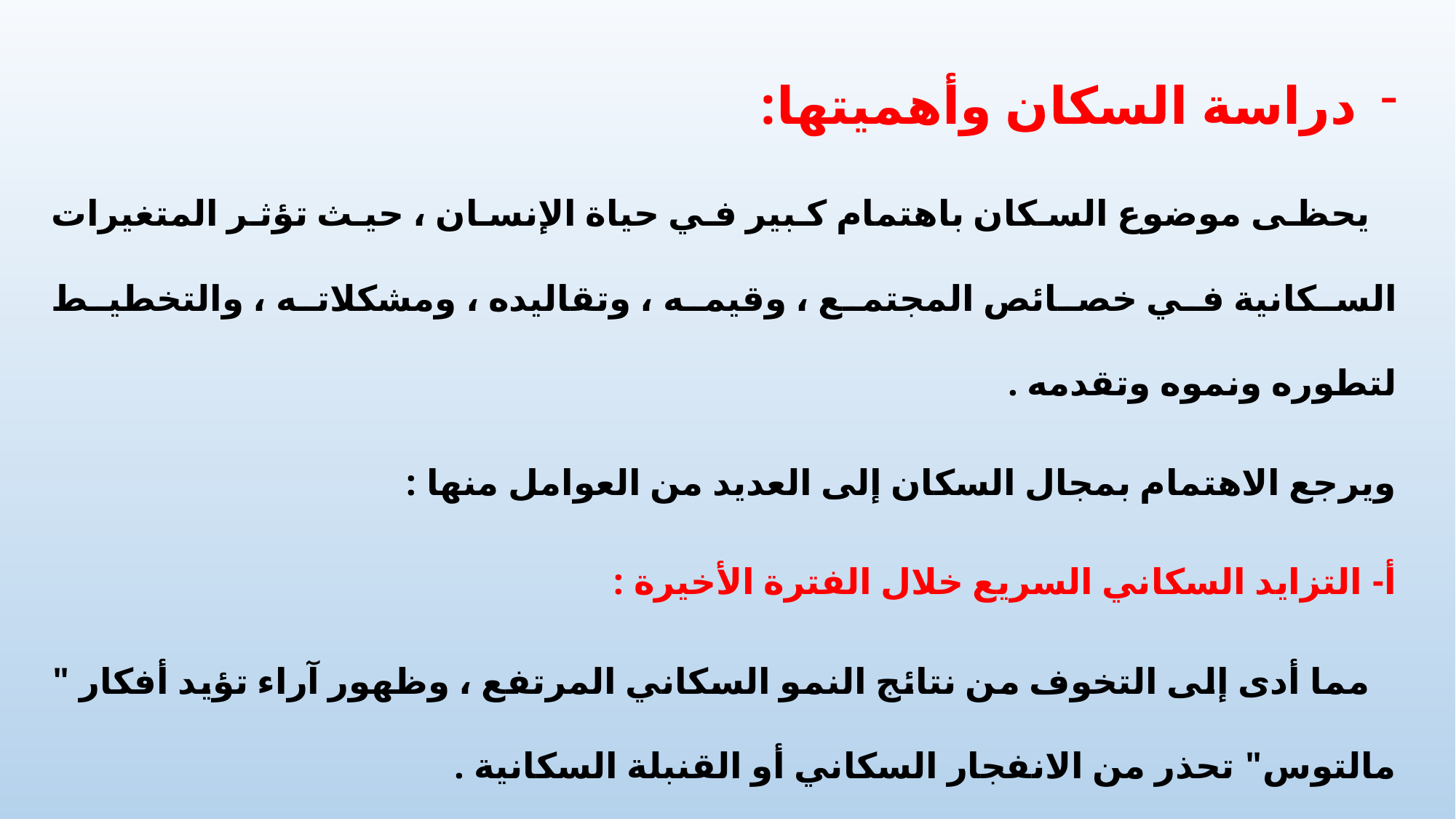

دراسة السكان وأهميتها:
   يحظى موضوع السكان باهتمام كبير في حياة الإنسان ، حيث تؤثر المتغيرات السكانية في خصائص المجتمع ، وقيمه ، وتقاليده ، ومشكلاته ، والتخطيط لتطوره ونموه وتقدمه .
ويرجع الاهتمام بمجال السكان إلى العديد من العوامل منها :
أ- التزايد السكاني السريع خلال الفترة الأخيرة :
   مما أدى إلى التخوف من نتائج النمو السكاني المرتفع ، وظهور آراء تؤيد أفكار " مالتوس" تحذر من الانفجار السكاني أو القنبلة السكانية .